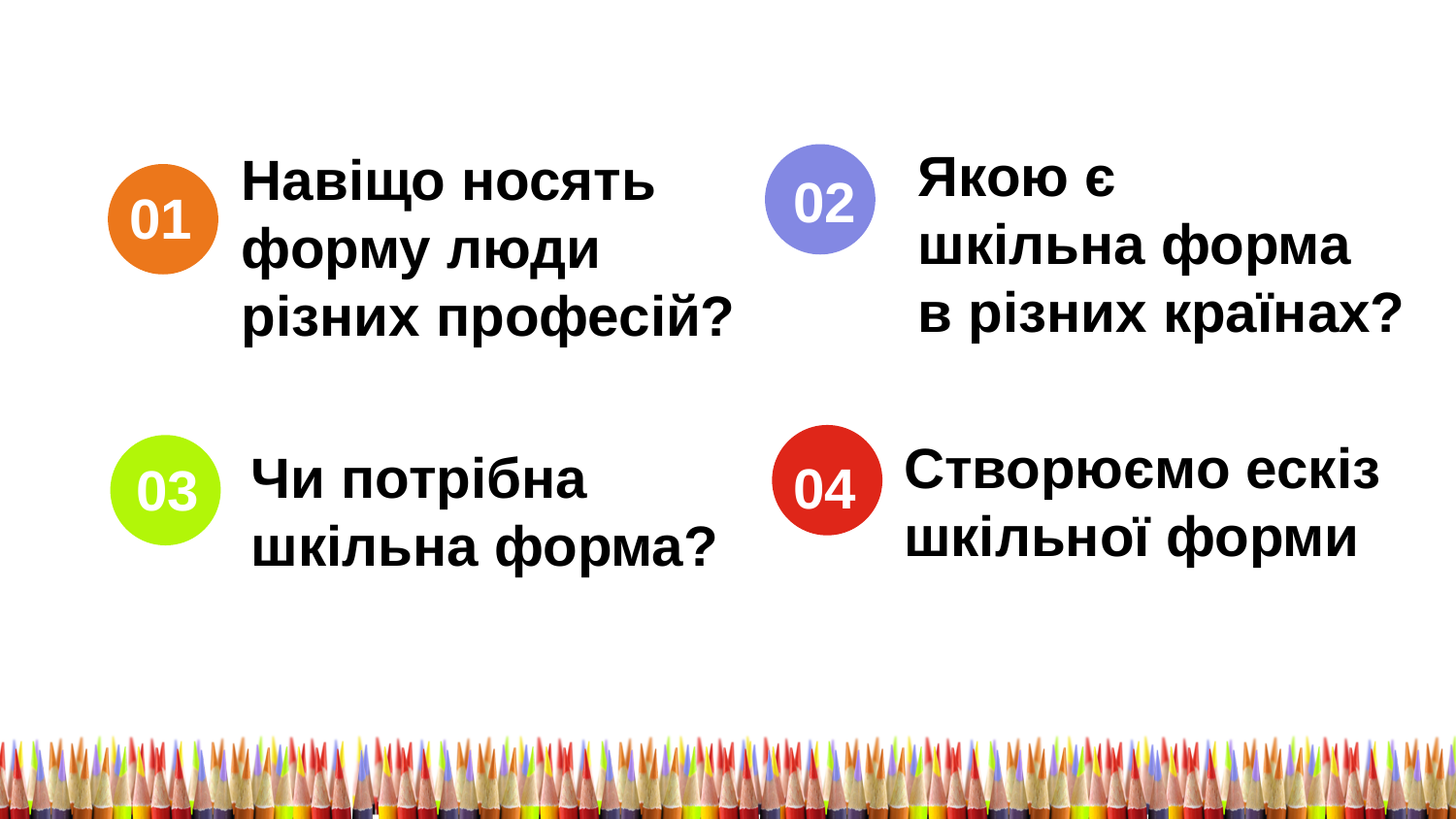

Якою є
шкільна форма
в різних країнах?
Навіщо носять
форму люди
різних професій?

02
01

Створюємо ескіз шкільної форми
Чи потрібна
шкільна форма?

04
03